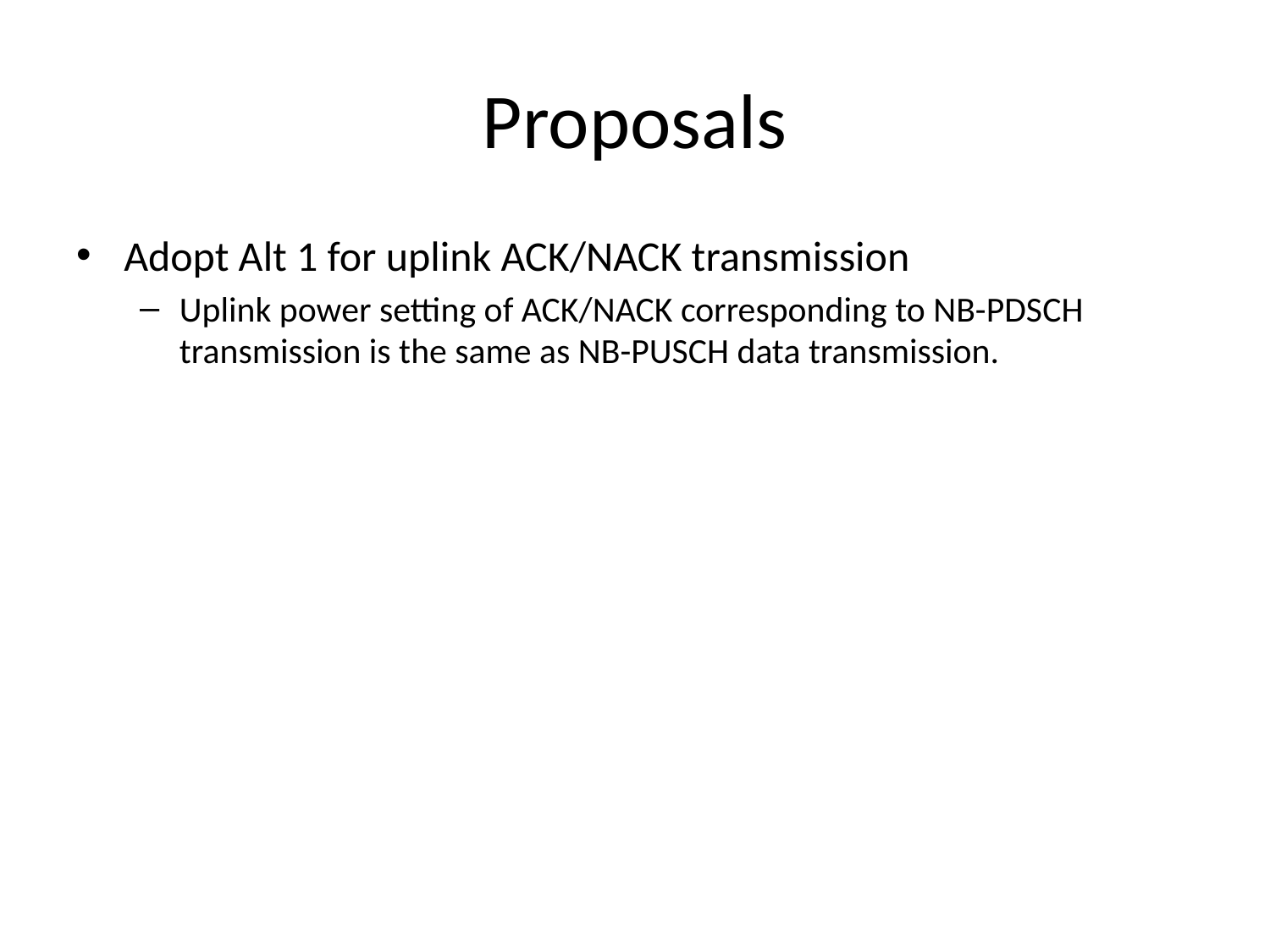

# Proposals
Adopt Alt 1 for uplink ACK/NACK transmission
Uplink power setting of ACK/NACK corresponding to NB-PDSCH transmission is the same as NB-PUSCH data transmission.